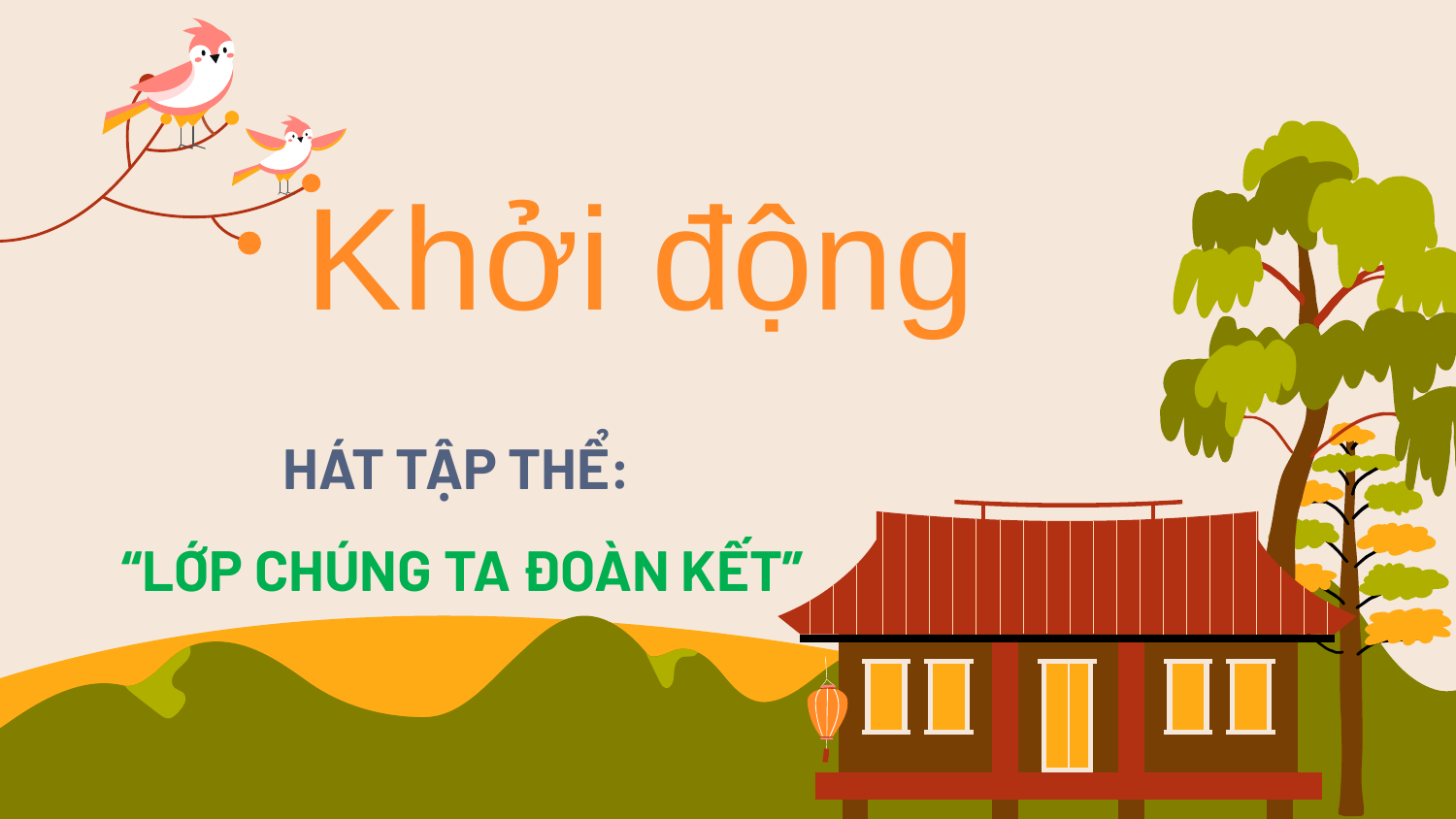

# Khởi động
HÁT TẬP THỂ:
“LỚP CHÚNG TA ĐOÀN KẾT”